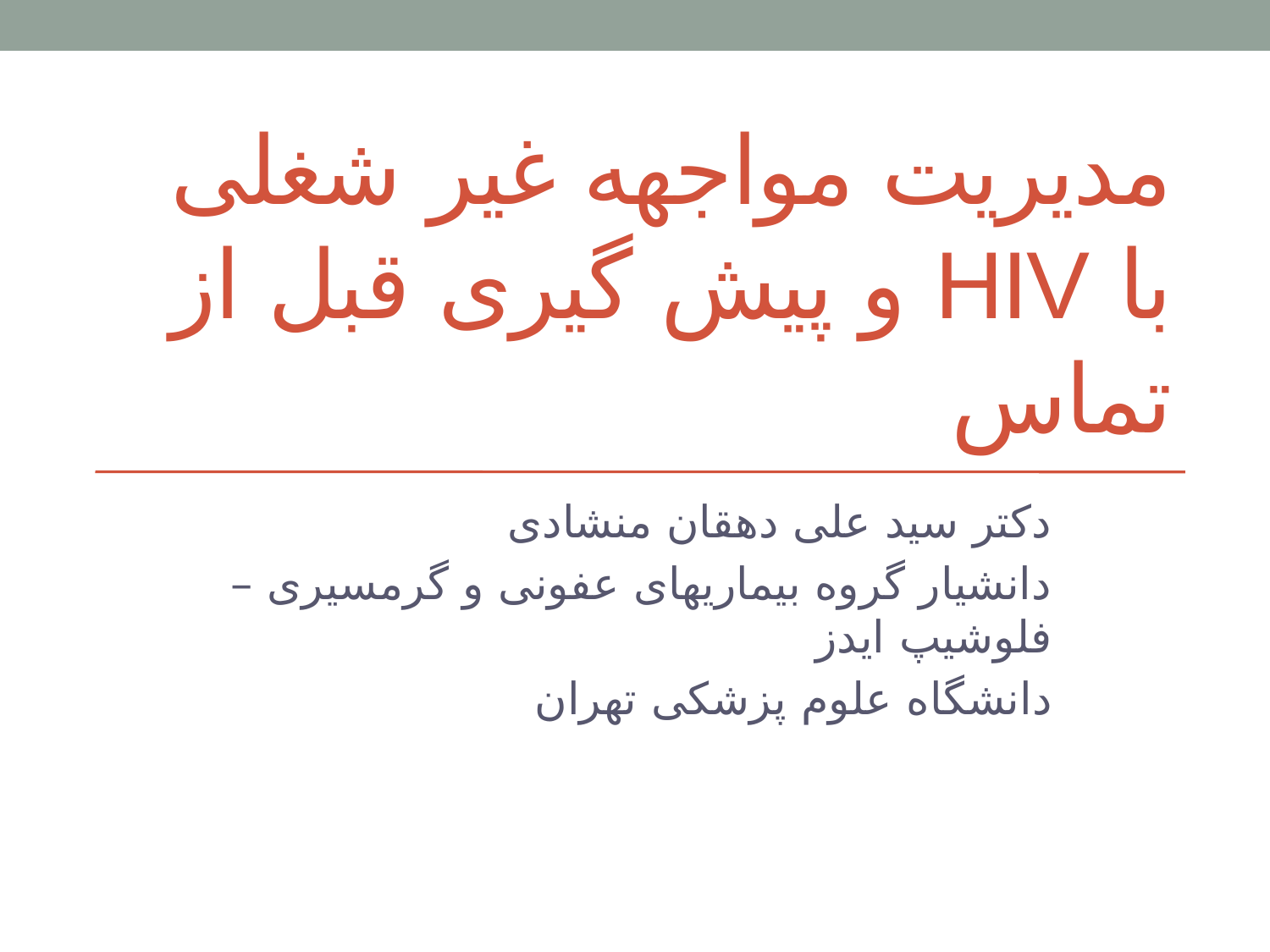

# مدیریت مواجهه غیر شغلی با HIV و پیش گیری قبل از تماس
دکتر سید علی دهقان منشادی
دانشیار گروه بیماریهای عفونی و گرمسیری – فلوشیپ ایدز
دانشگاه علوم پزشکی تهران